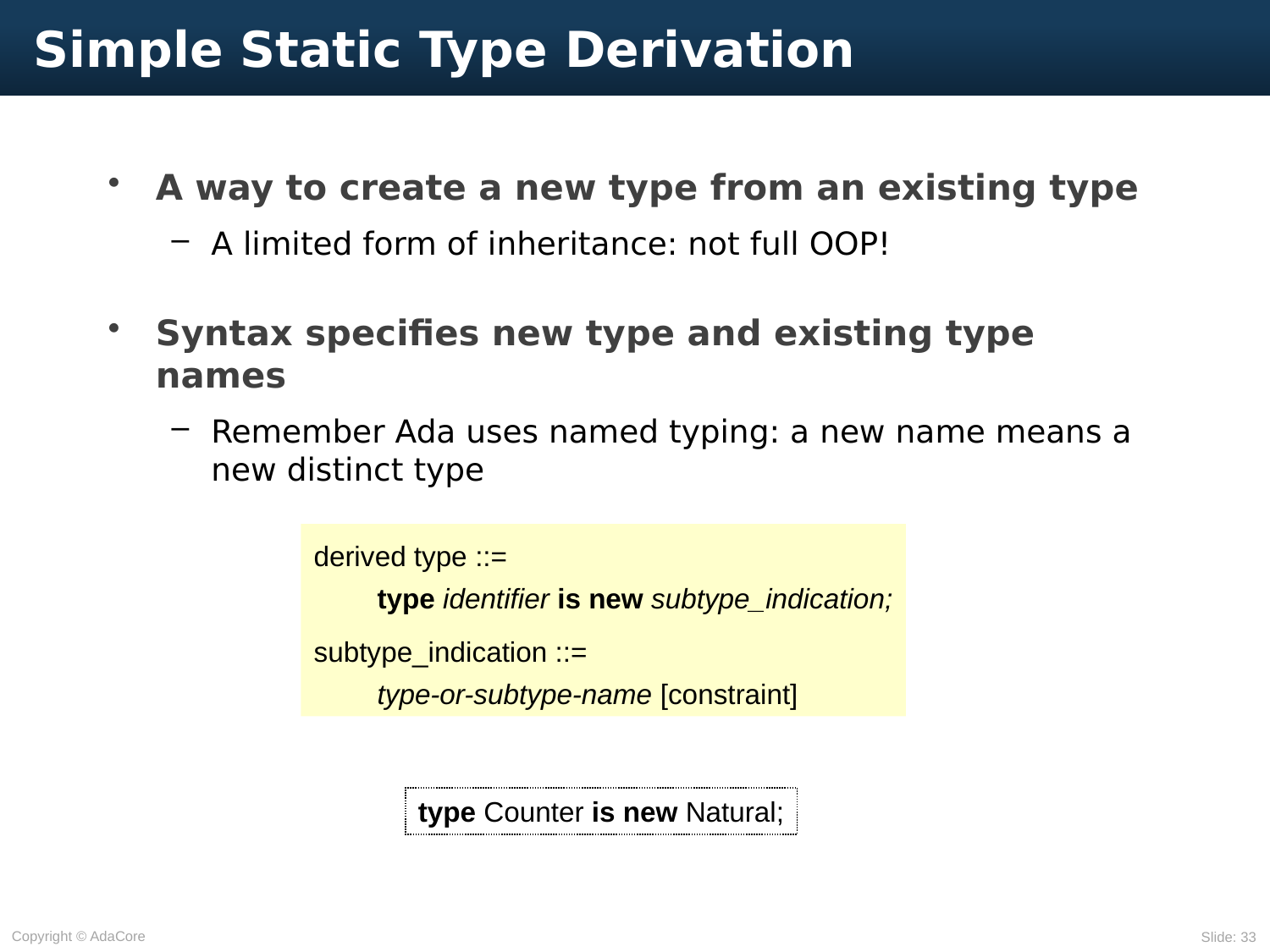

# Simple Static Type Derivation
A way to create a new type from an existing type
A limited form of inheritance: not full OOP!
Syntax specifies new type and existing type names
Remember Ada uses named typing: a new name means a new distinct type
derived type ::=
		type identifier is new subtype_indication;
subtype_indication ::=
		type-or-subtype-name [constraint]
type Counter is new Natural;